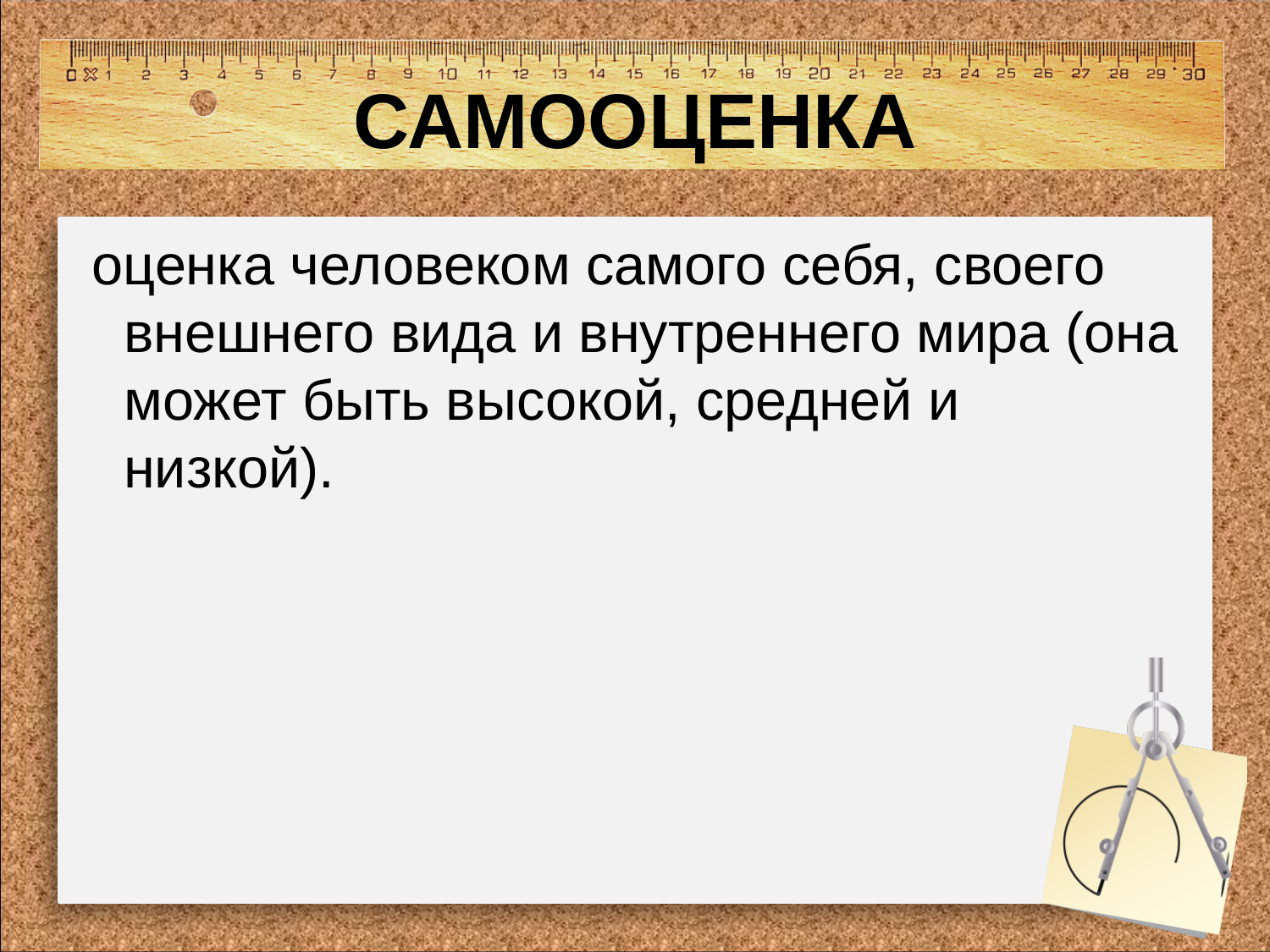

# САМООЦЕНКА
 оценка человеком самого себя, своего внешнего вида и внутреннего мира (она может быть высокой, средней и низкой).